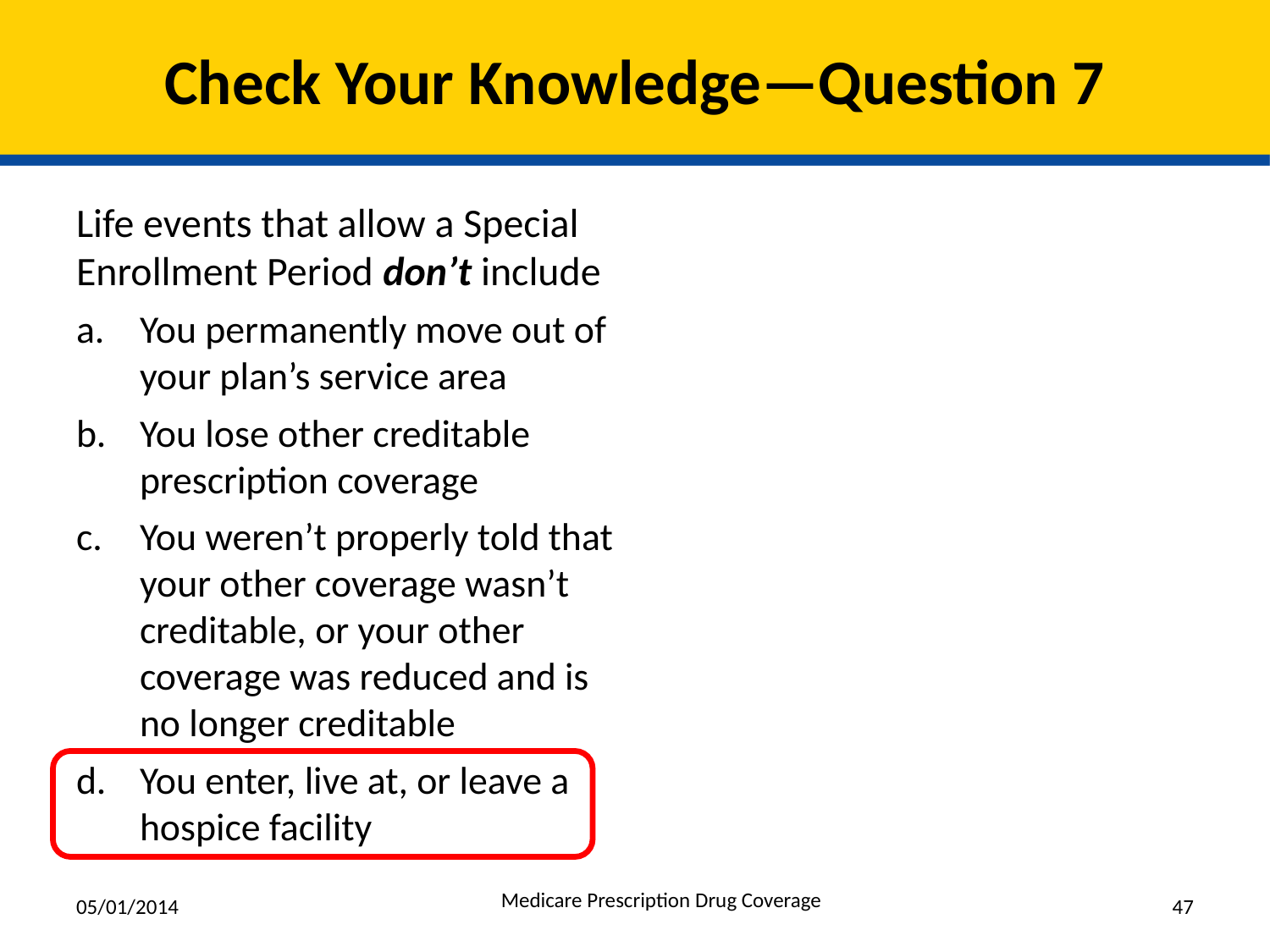

# Check Your Knowledge—Question 7
Life events that allow a Special Enrollment Period don’t include
You permanently move out of your plan’s service area
You lose other creditable prescription coverage
You weren’t properly told that your other coverage wasn’t creditable, or your other coverage was reduced and is no longer creditable
You enter, live at, or leave a hospice facility

05/01/2014
Medicare Prescription Drug Coverage
47